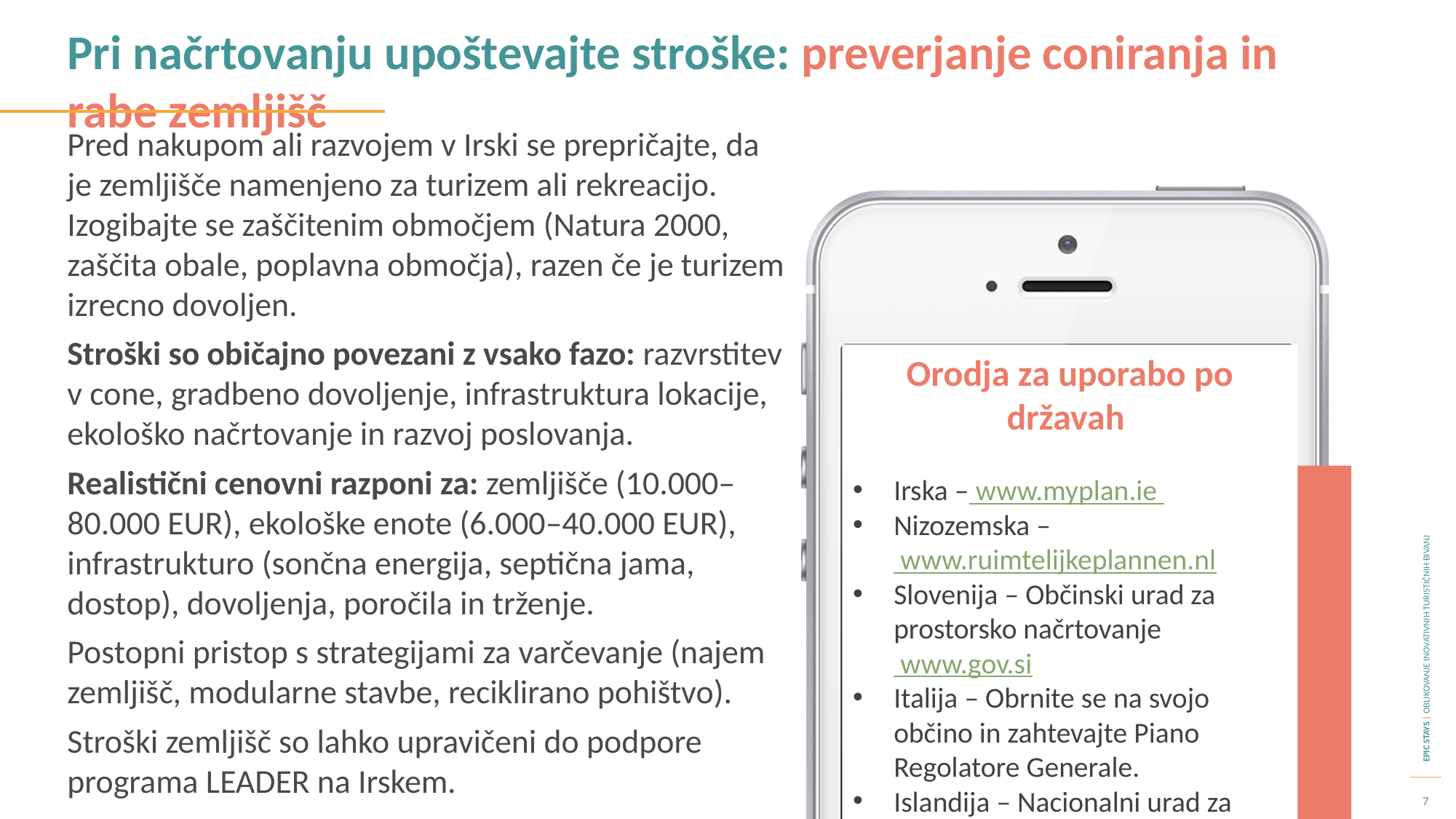

Pri načrtovanju upoštevajte stroške: preverjanje coniranja in rabe zemljišč

Pred nakupom ali razvojem v Irski se prepričajte, da je zemljišče namenjeno za turizem ali rekreacijo. Izogibajte se zaščitenim območjem (Natura 2000, zaščita obale, poplavna območja), razen če je turizem izrecno dovoljen.
Stroški so običajno povezani z vsako fazo: razvrstitev v cone, gradbeno dovoljenje, infrastruktura lokacije, ekološko načrtovanje in razvoj poslovanja.
Realistični cenovni razponi za: zemljišče (10.000–80.000 EUR), ekološke enote (6.000–40.000 EUR), infrastrukturo (sončna energija, septična jama, dostop), dovoljenja, poročila in trženje.
Postopni pristop s strategijami za varčevanje (najem zemljišč, modularne stavbe, reciklirano pohištvo).
Stroški zemljišč so lahko upravičeni do podpore programa LEADER na Irskem.
Orodja za uporabo po državah

Irska – www.myplan.ie
Nizozemska – www.ruimtelijkeplannen.nl
Slovenija – Občinski urad za prostorsko načrtovanje www.gov.si
Italija – Obrnite se na svojo občino in zahtevajte Piano Regolatore Generale.
Islandija – Nacionalni urad za prostorsko načrtovanje www.skipulagsstofnun.is

7